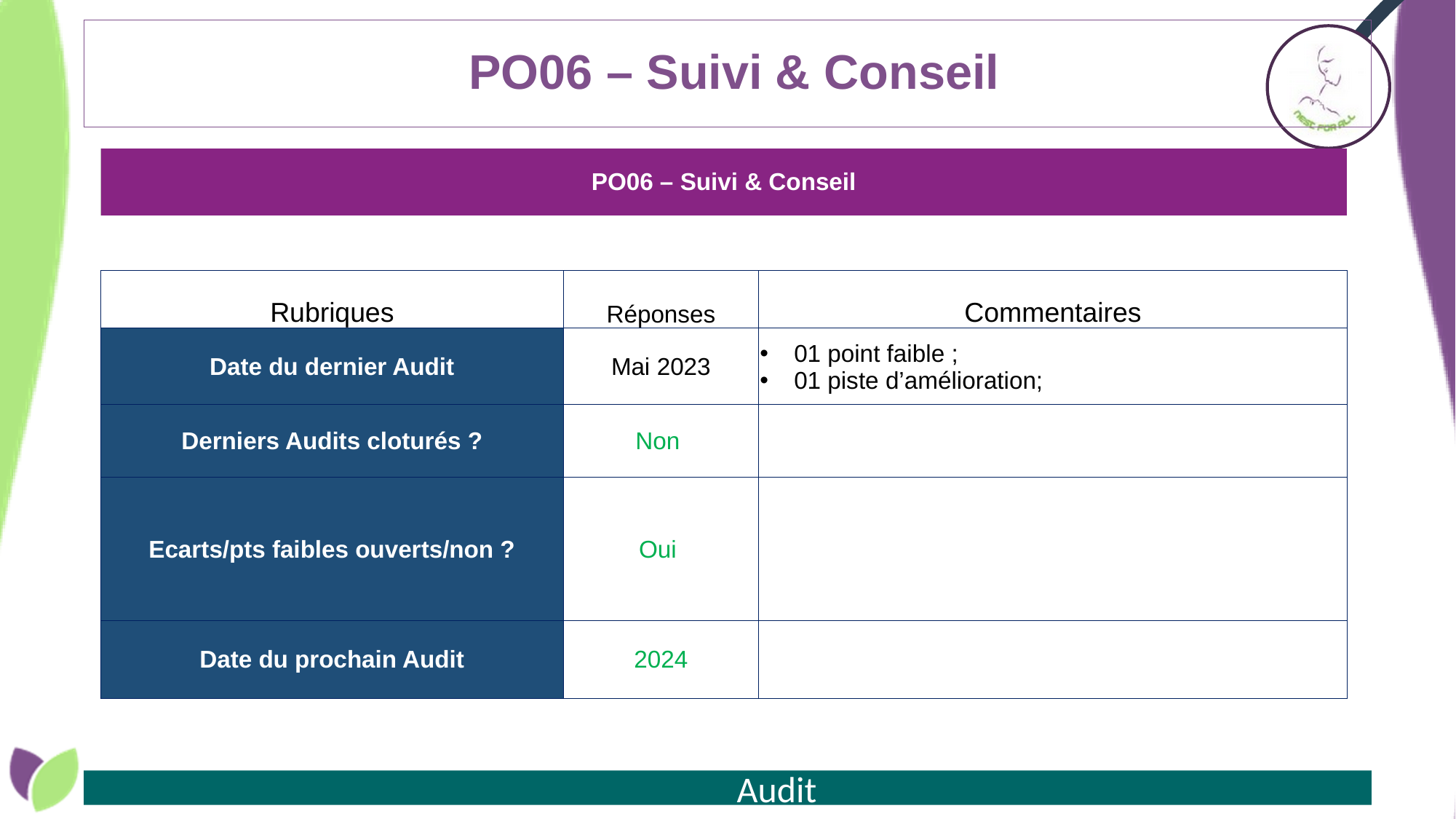

# PO06 – Suivi & Conseil
| PO06 – Suivi & Conseil |  |  |
| --- | --- | --- |
|  |  |  |
| Rubriques | Réponses | Commentaires |
| Date du dernier Audit | Mai 2023 | 01 point faible ; 01 piste d’amélioration; |
| Derniers Audits cloturés ? | Non |  |
| Ecarts/pts faibles ouverts/non ? | Oui |  |
| Date du prochain Audit | 2024 |  |
Audit